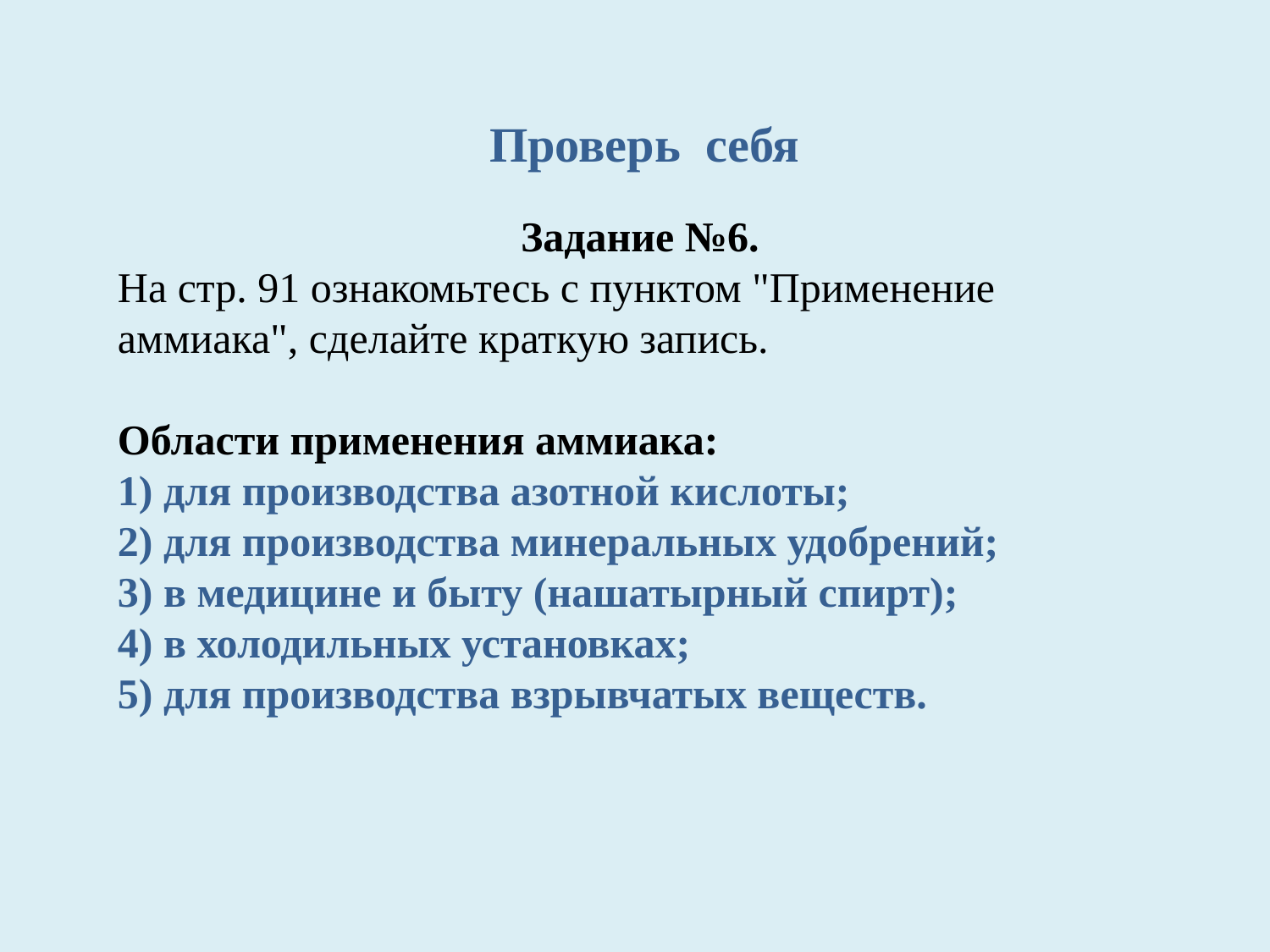

Проверь  себя
Задание №6.
На стр. 91 ознакомьтесь с пунктом "Применение аммиака", сделайте краткую запись.

Области применения аммиака:
1) для производства азотной кислоты;
2) для производства минеральных удобрений;
3) в медицине и быту (нашатырный спирт);
4) в холодильных установках;
5) для производства взрывчатых веществ.